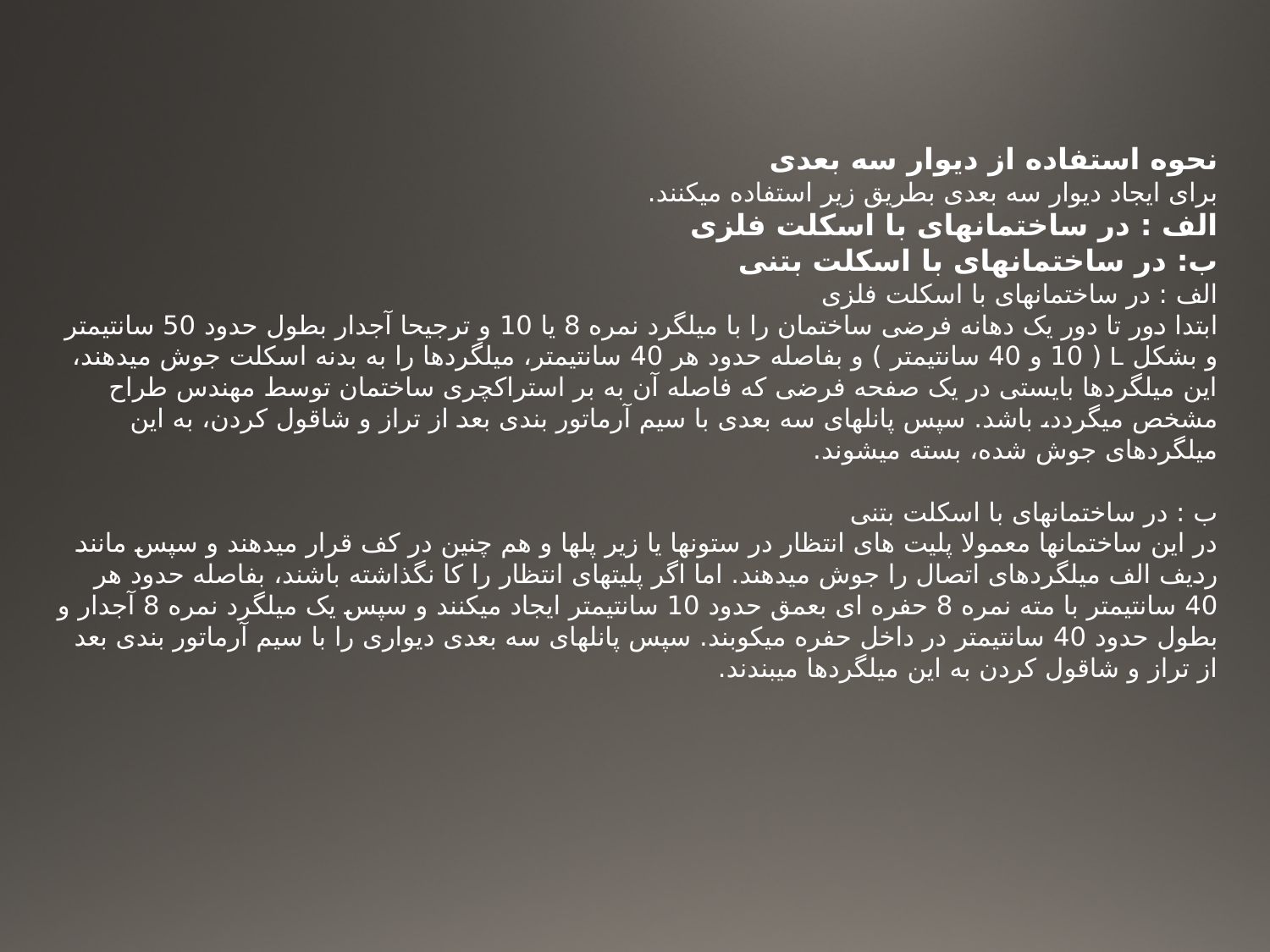

نحوه استفاده از دیوار سه بعدی
برای ایجاد دیوار سه بعدی بطریق زیر استفاده میکنند.
الف : در ساختمانهای با اسکلت فلزی
ب: در ساختمانهای با اسکلت بتنی
الف : در ساختمانهای با اسکلت فلزی
ابتدا دور تا دور یک دهانه فرضی ساختمان را با میلگرد نمره 8 یا 10 و ترجیحا آجدار بطول حدود 50 سانتیمتر و بشکل L ( 10 و 40 سانتیمتر ) و بفاصله حدود هر 40 سانتیمتر، میلگردها را به بدنه اسکلت جوش میدهند، این میلگردها بایستی در یک صفحه فرضی که فاصله آن به بر استراکچری ساختمان توسط مهندس طراح مشخص میگردد، باشد. سپس پانلهای سه بعدی با سیم آرماتور بندی بعد از تراز و شاقول کردن، به این میلگردهای جوش شده، بسته میشوند.
ب : در ساختمانهای با اسکلت بتنی
در این ساختمانها معمولا پلیت های انتظار در ستونها یا زیر پلها و هم چنین در کف قرار میدهند و سپس مانند ردیف الف میلگردهای اتصال را جوش میدهند. اما اگر پلیتهای انتظار را کا نگذاشته باشند، بفاصله حدود هر 40 سانتیمتر با مته نمره 8 حفره ای بعمق حدود 10 سانتیمتر ایجاد میکنند و سپس یک میلگرد نمره 8 آجدار و بطول حدود 40 سانتیمتر در داخل حفره میکوبند. سپس پانلهای سه بعدی دیواری را با سیم آرماتور بندی بعد از تراز و شاقول کردن به این میلگردها میبندند.